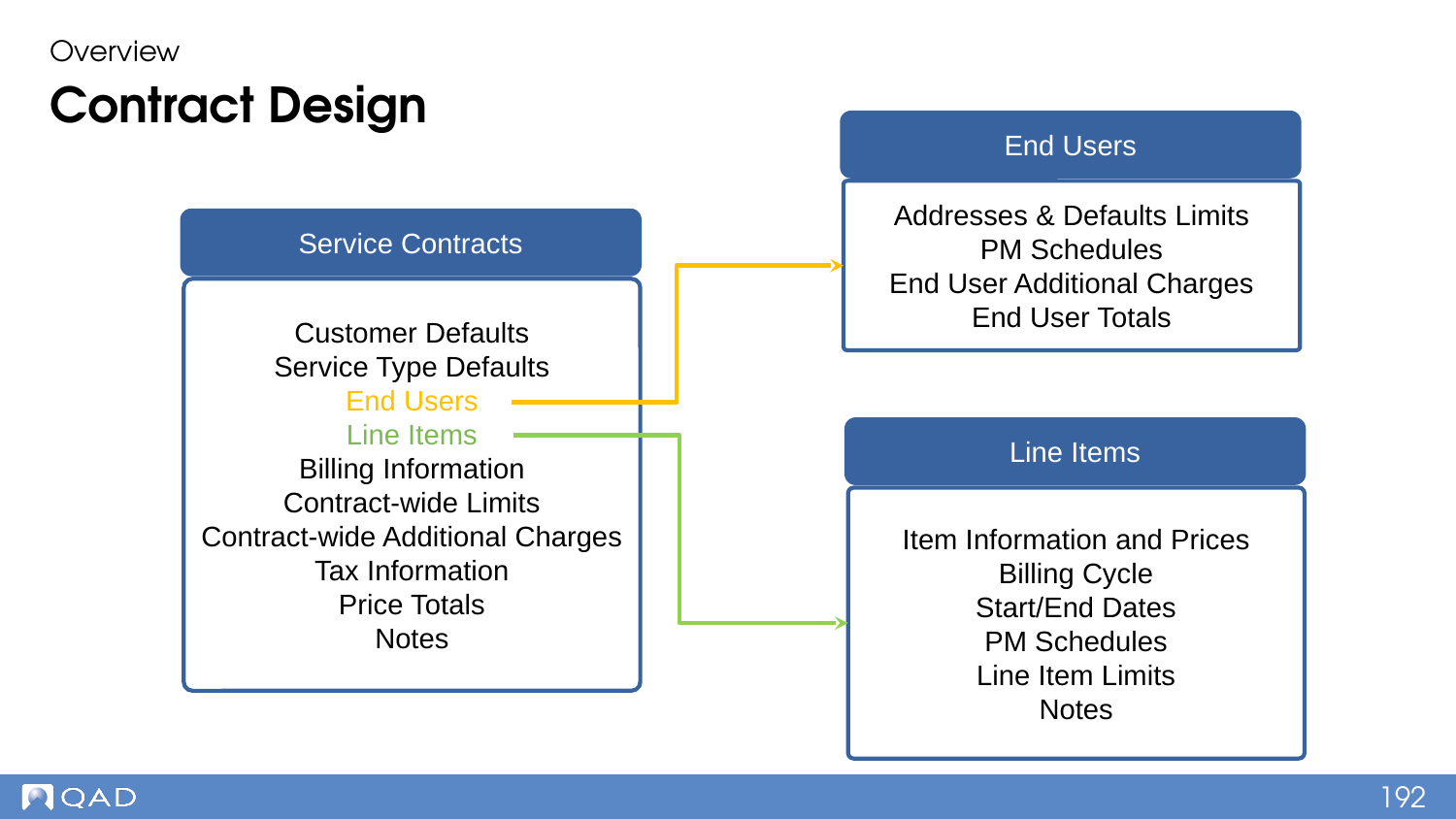

Overview
# Contract Design
End Users

Addresses & Defaults Limits
PM Schedules
End User Additional Charges
End User Totals

Service Contracts
Customer Defaults
Service Type Defaults
End Users
Line Items
Billing Information
Contract-wide Limits
Contract-wide Additional Charges
Tax Information
Price Totals
Notes
Line Items

Item Information and Prices
Billing Cycle
Start/End Dates
PM Schedules
Line Item Limits
Notes

192